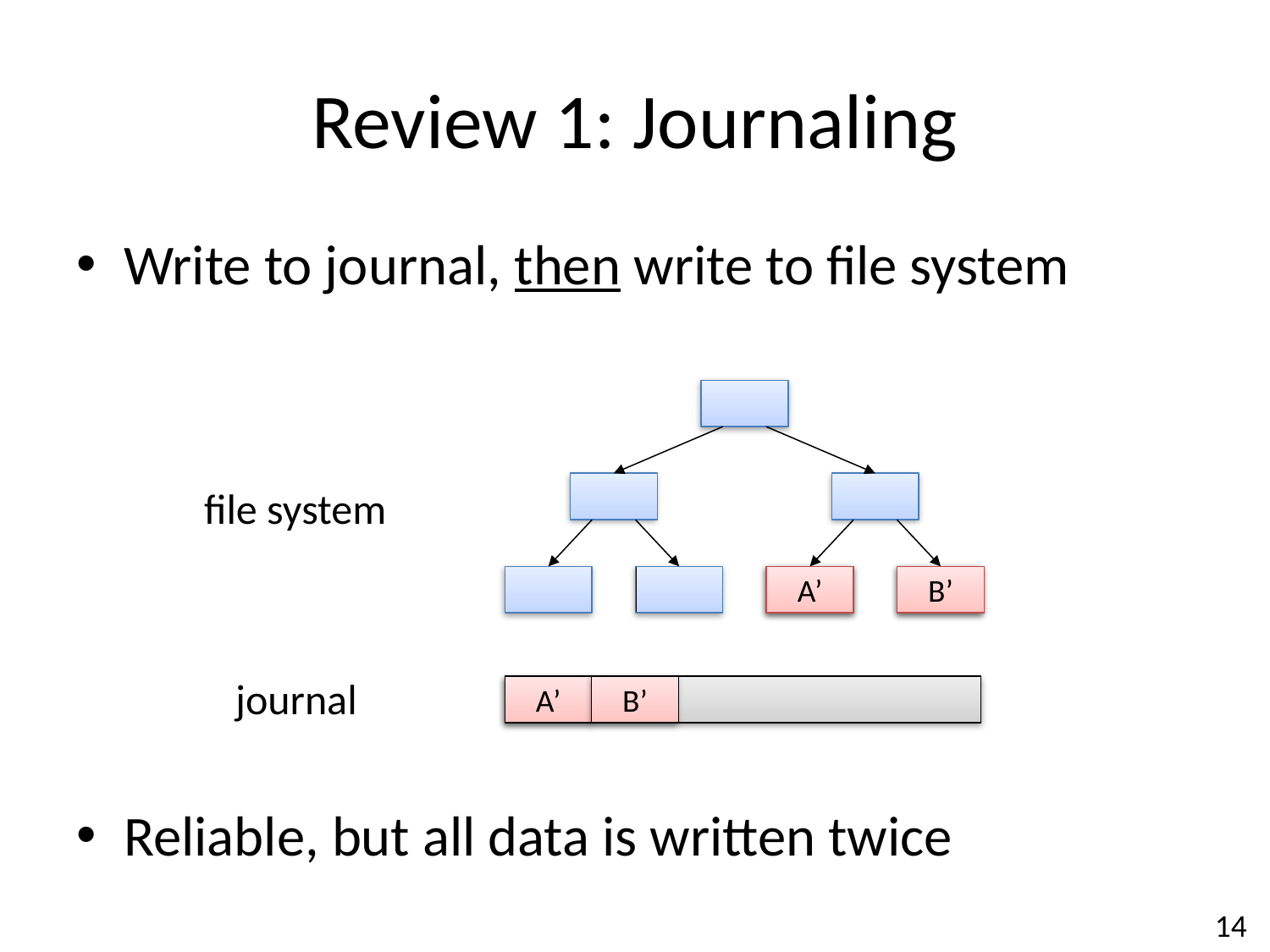

# Review 1: Journaling
Write to journal, then write to file system

file system

A
A’
B
B’
journal
A’

B’
Reliable, but all data is written twice
14